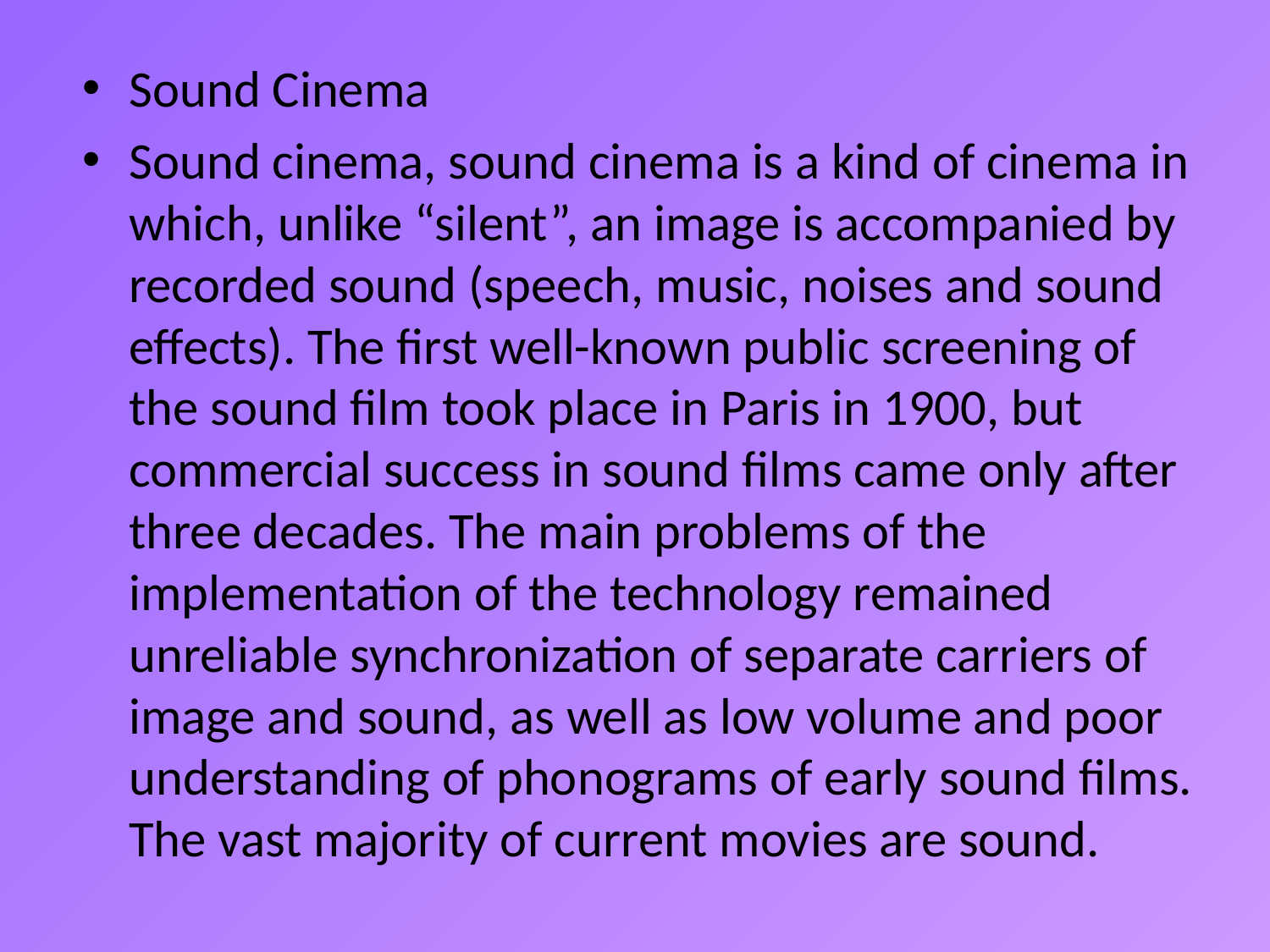

Sound Cinema
Sound cinema, sound cinema is a kind of cinema in which, unlike “silent”, an image is accompanied by recorded sound (speech, music, noises and sound effects). The first well-known public screening of the sound film took place in Paris in 1900, but commercial success in sound films came only after three decades. The main problems of the implementation of the technology remained unreliable synchronization of separate carriers of image and sound, as well as low volume and poor understanding of phonograms of early sound films. The vast majority of current movies are sound.